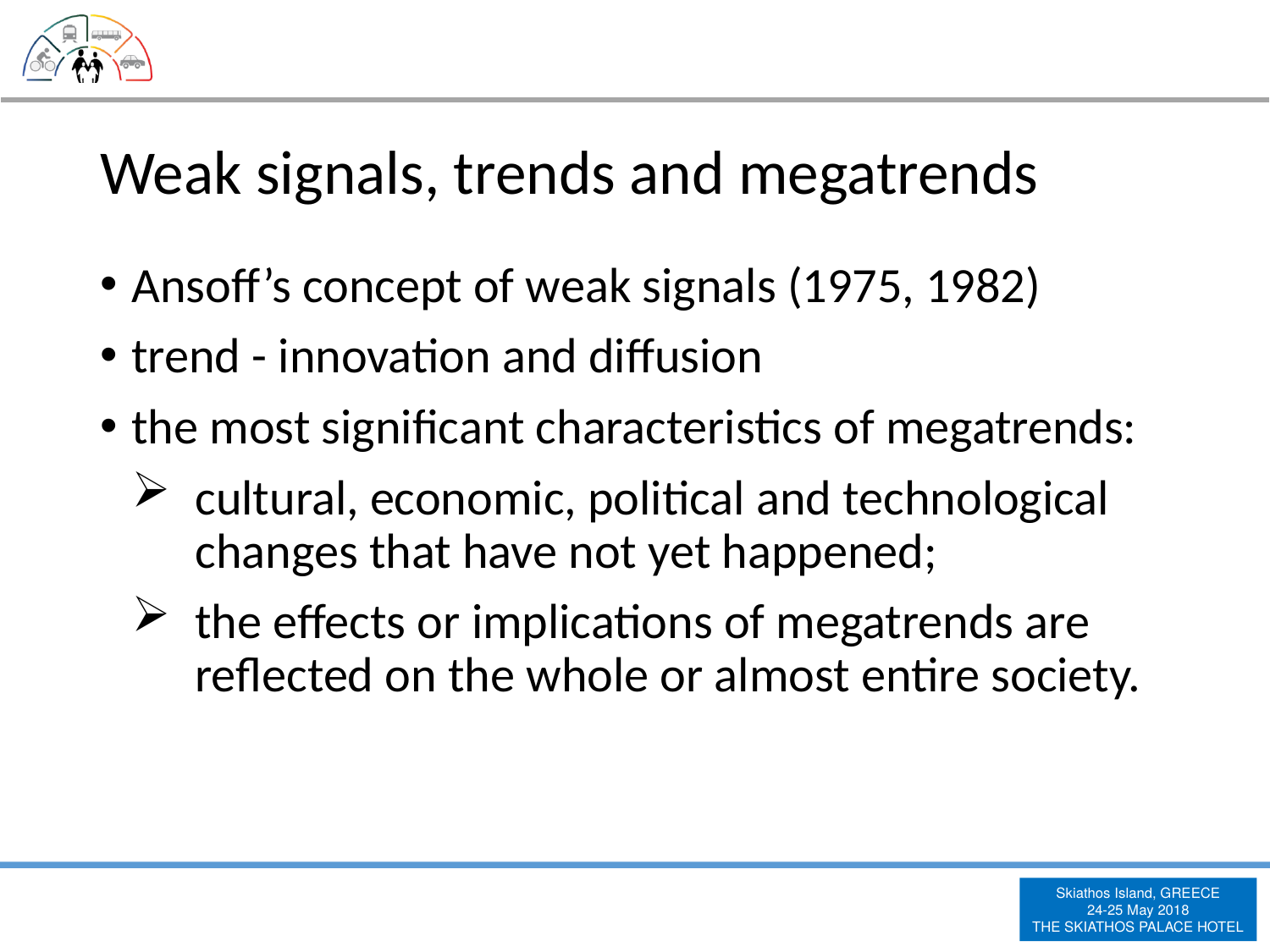

# Weak signals, trends and megatrends
Ansoff’s concept of weak signals (1975, 1982)
trend - innovation and diffusion
the most significant characteristics of megatrends:
cultural, economic, political and technological changes that have not yet happened;
the effects or implications of megatrends are reflected on the whole or almost entire society.